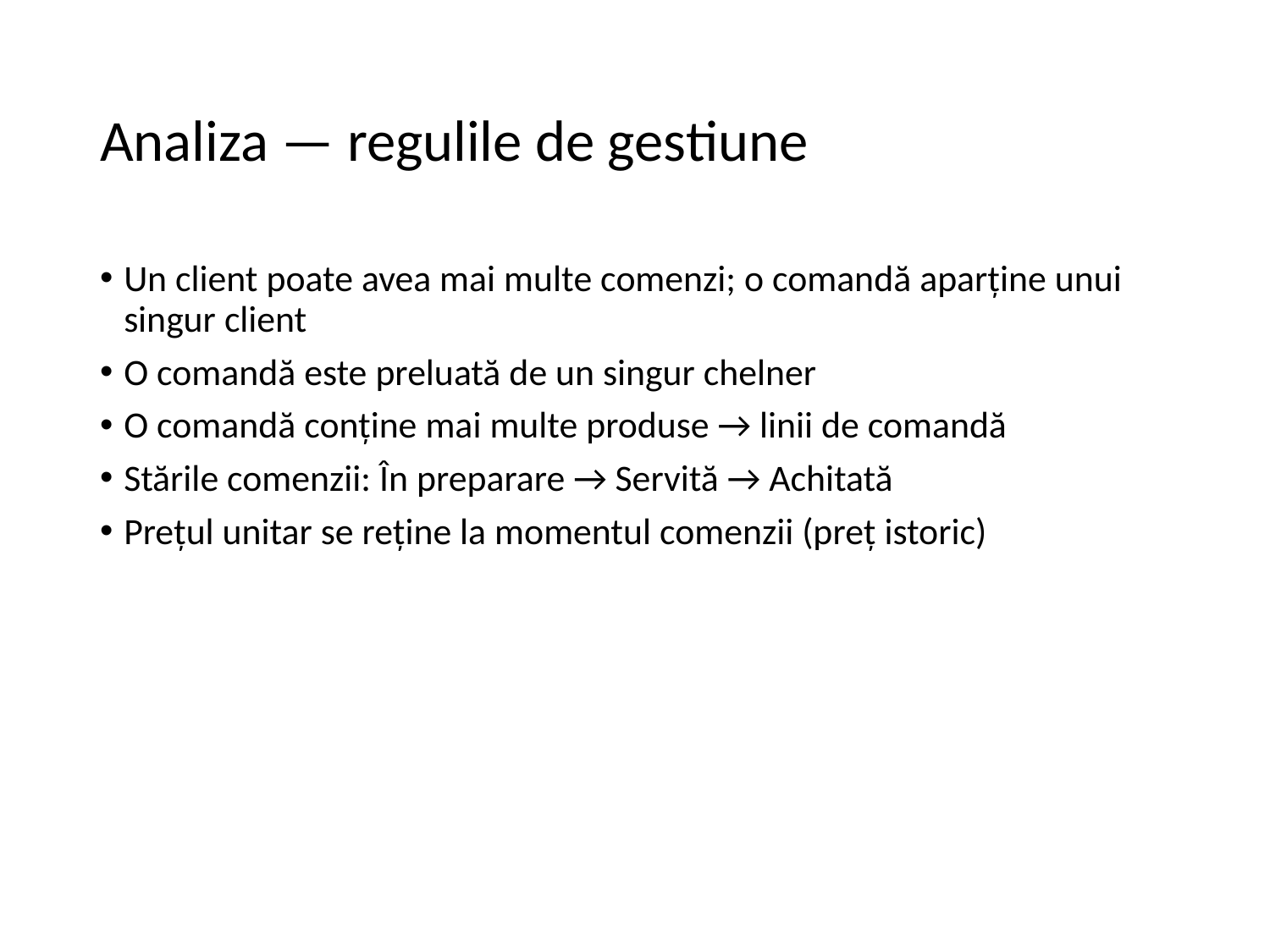

# Analiza — regulile de gestiune
Un client poate avea mai multe comenzi; o comandă aparține unui singur client
O comandă este preluată de un singur chelner
O comandă conține mai multe produse → linii de comandă
Stările comenzii: În preparare → Servită → Achitată
Prețul unitar se reține la momentul comenzii (preț istoric)